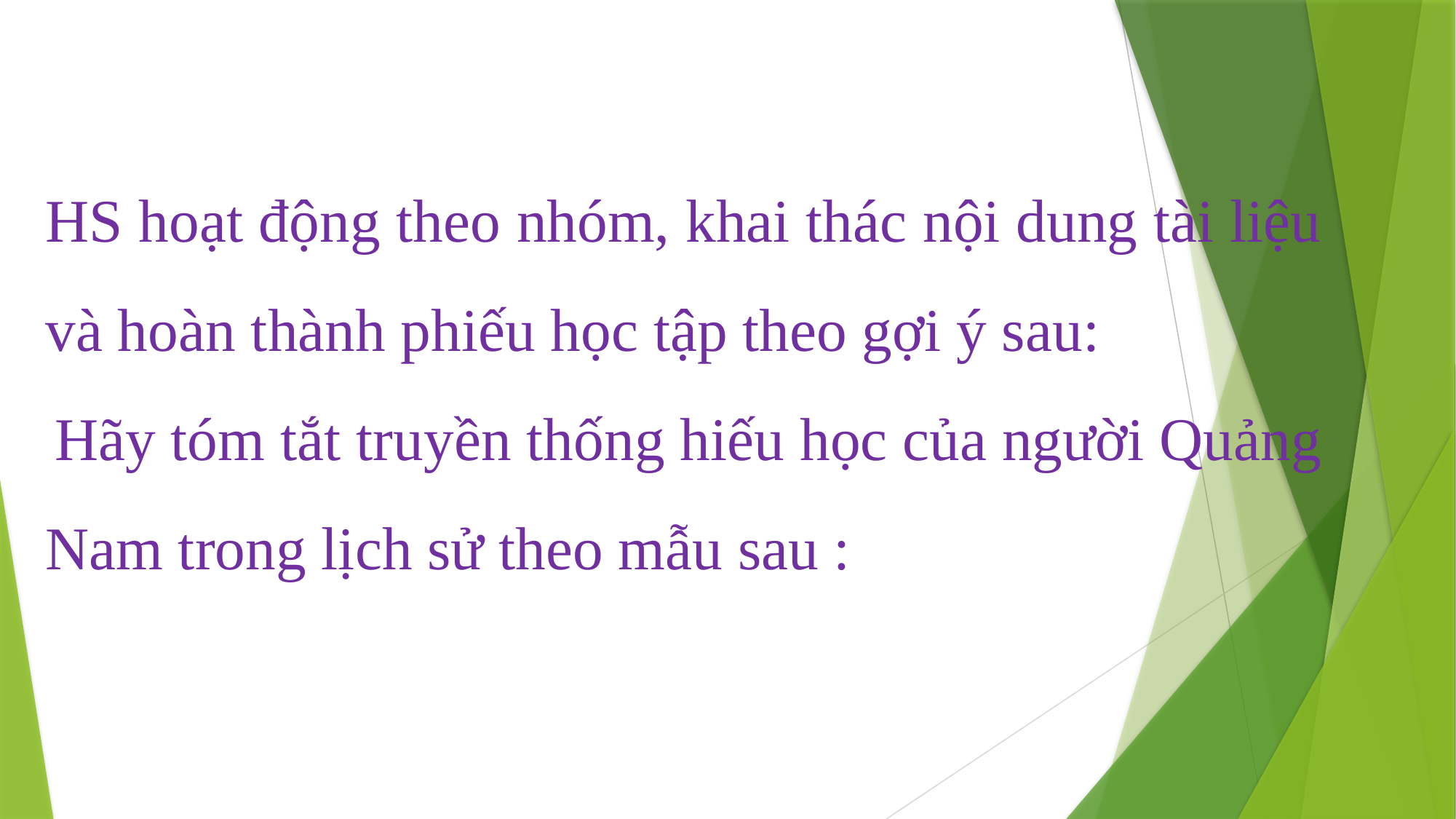

HS hoạt động theo nhóm, khai thác nội dung tài liệu và hoàn thành phiếu học tập theo gợi ý sau:
	Hãy tóm tắt truyền thống hiếu học của người Quảng Nam trong lịch sử theo mẫu sau :